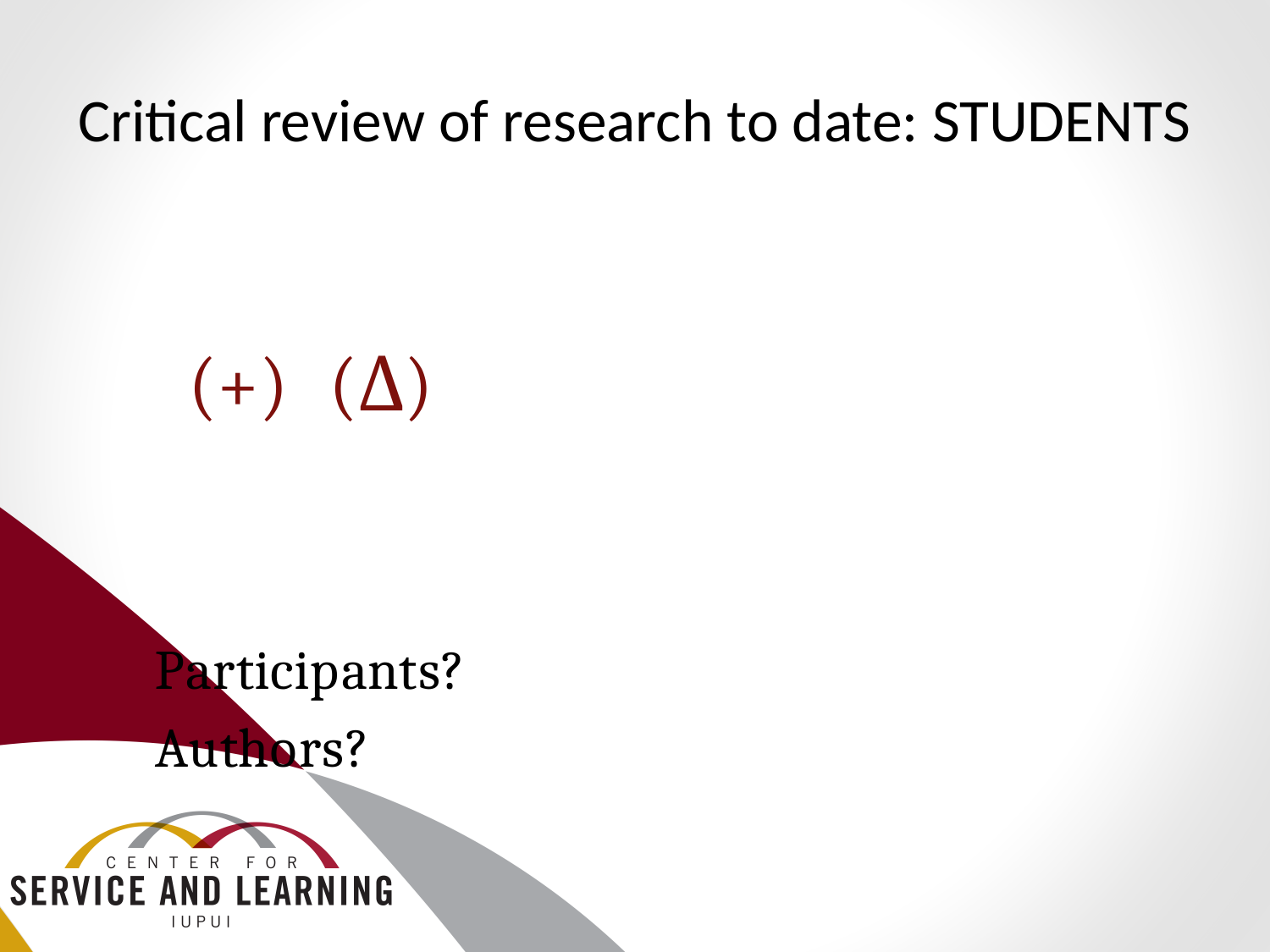

# Critical review of research to date: STUDENTS

				  (+)						 (Δ)

						Participants?
							Authors?